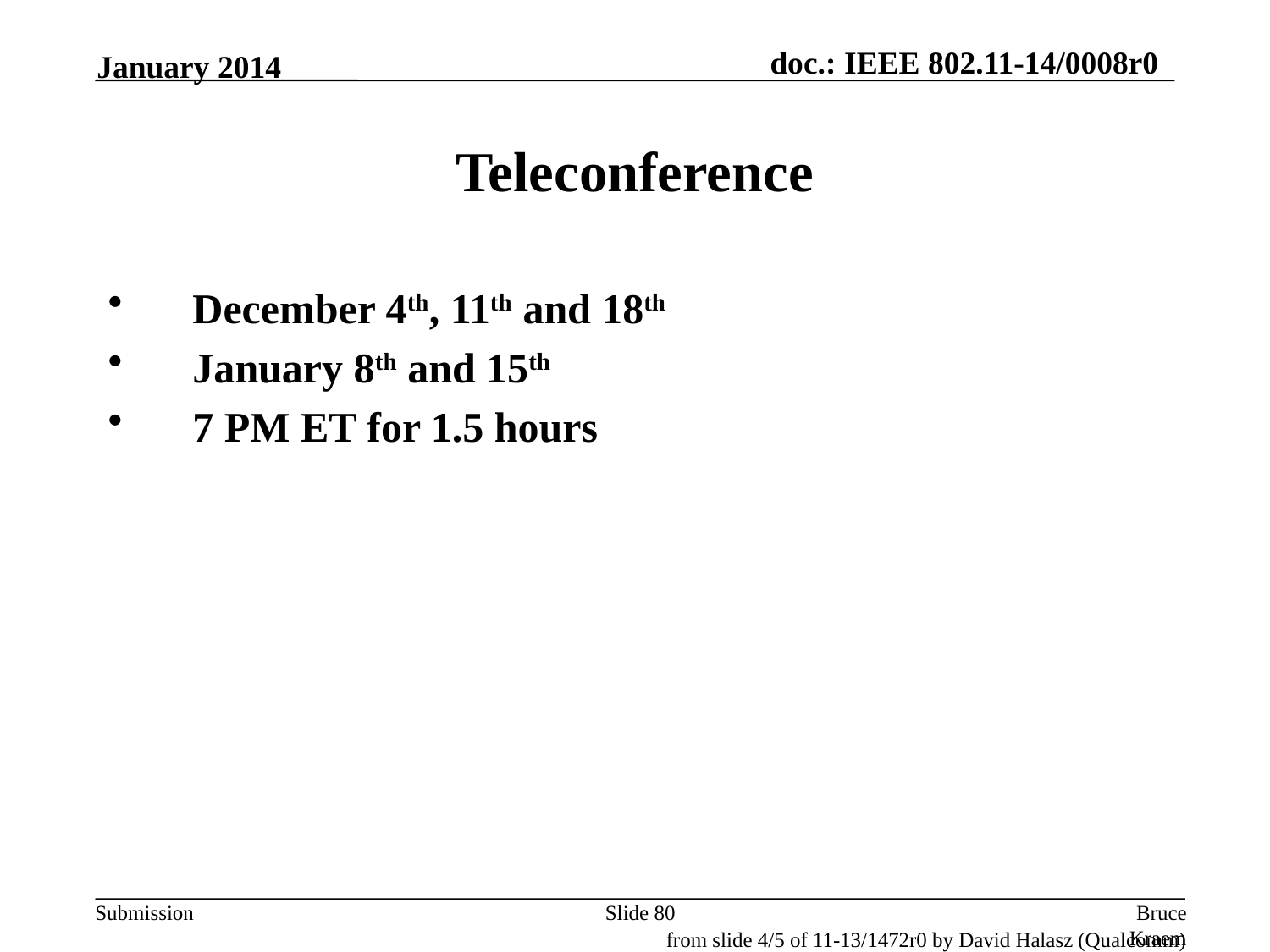

January 2014
# Teleconference
December 4th, 11th and 18th
January 8th and 15th
7 PM ET for 1.5 hours

Slide 80
Bruce Kraemer, Marvell
from slide 4/5 of 11-13/1472r0 by David Halasz (Qualcomm)